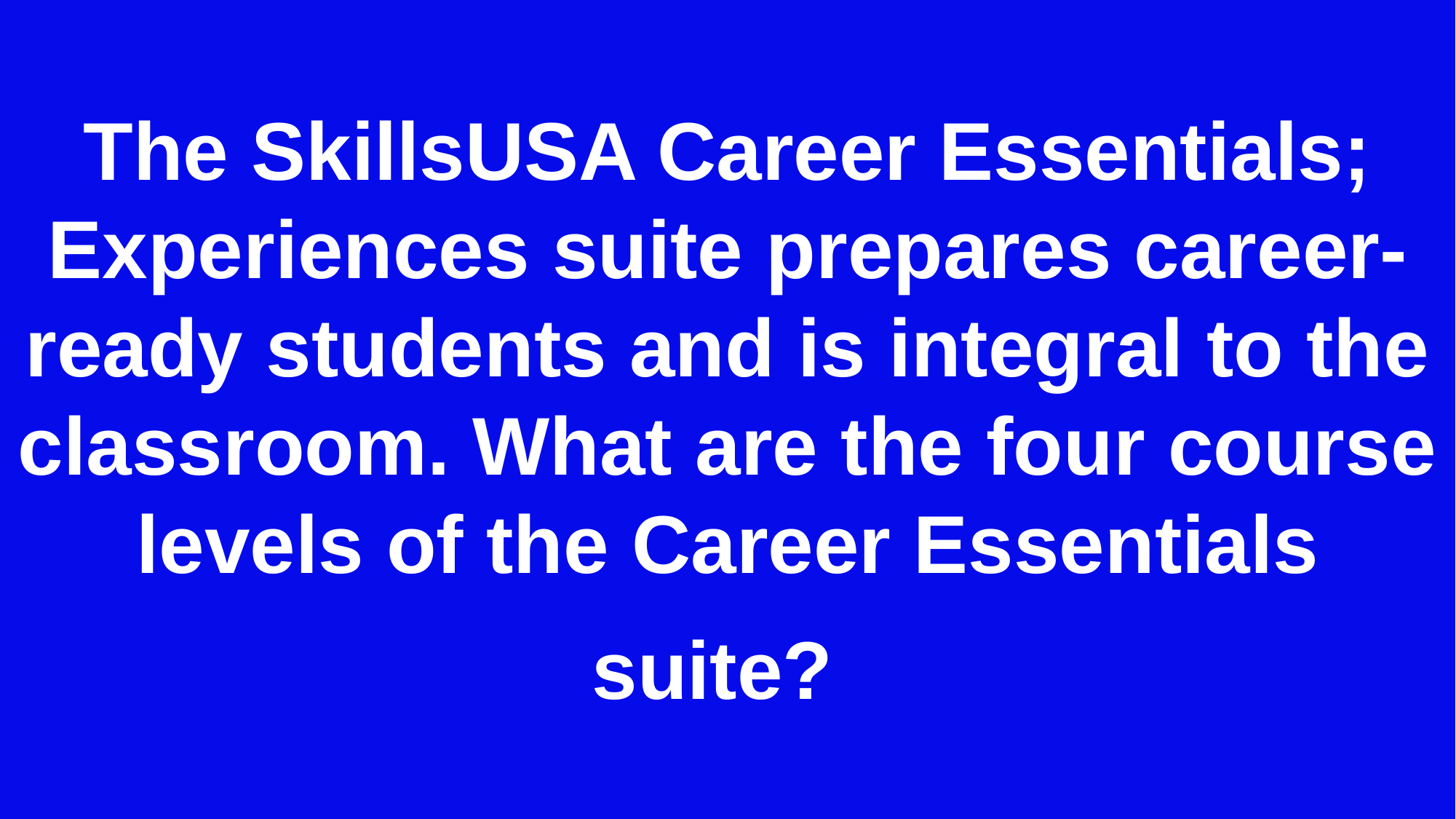

The SkillsUSA Career Essentials; Experiences suite prepares career- ready students and is integral to the classroom. What are the four course levels of the Career Essentials suite?